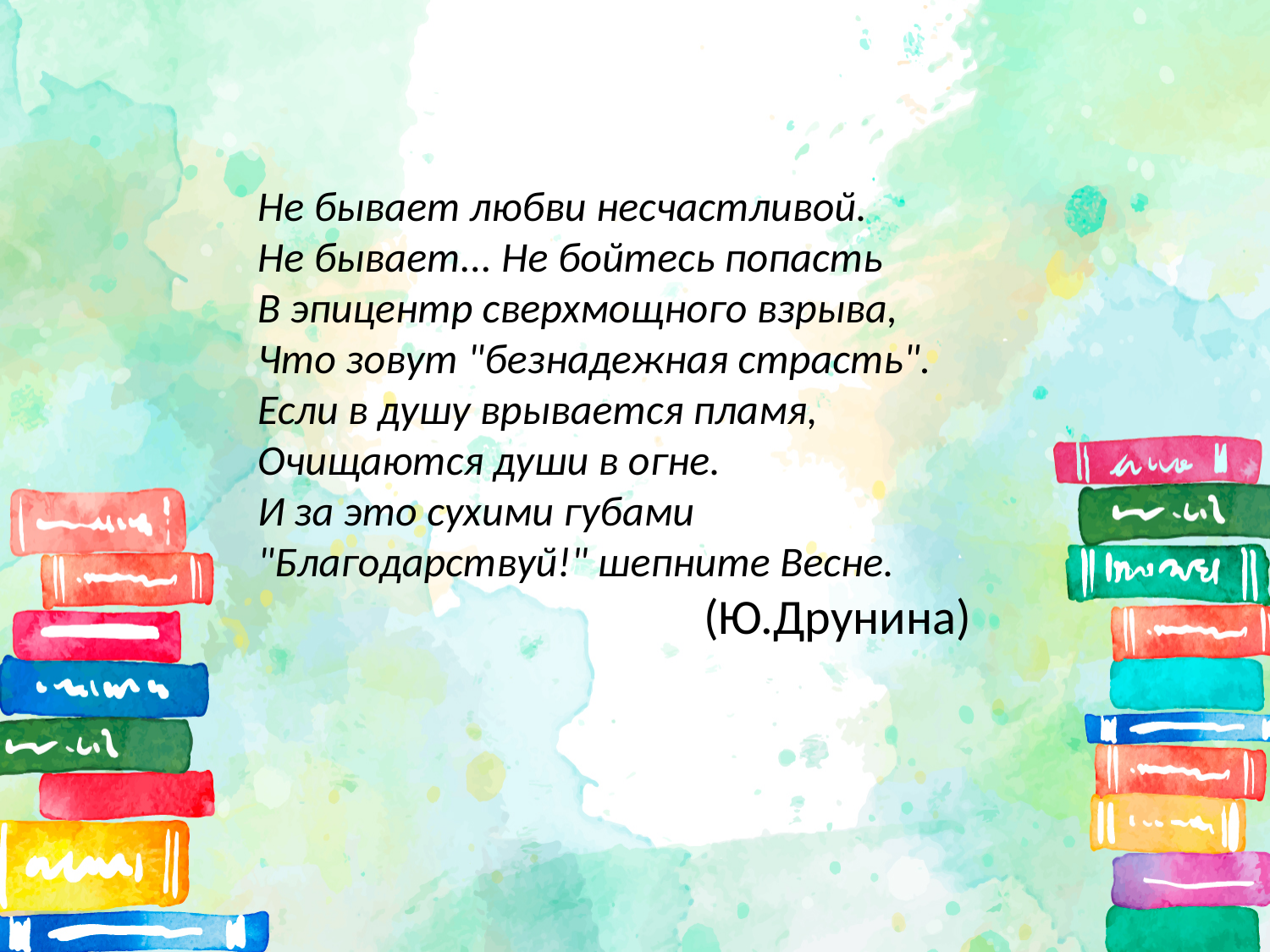

Не бывает любви несчастливой.
Не бывает... Не бойтесь попасть
В эпицентр сверхмощного взрыва,
Что зовут "безнадежная страсть".
Если в душу врывается пламя,
Очищаются души в огне.
И за это сухими губами
"Благодарствуй!" шепните Весне.
                                                              (Ю.Друнина)